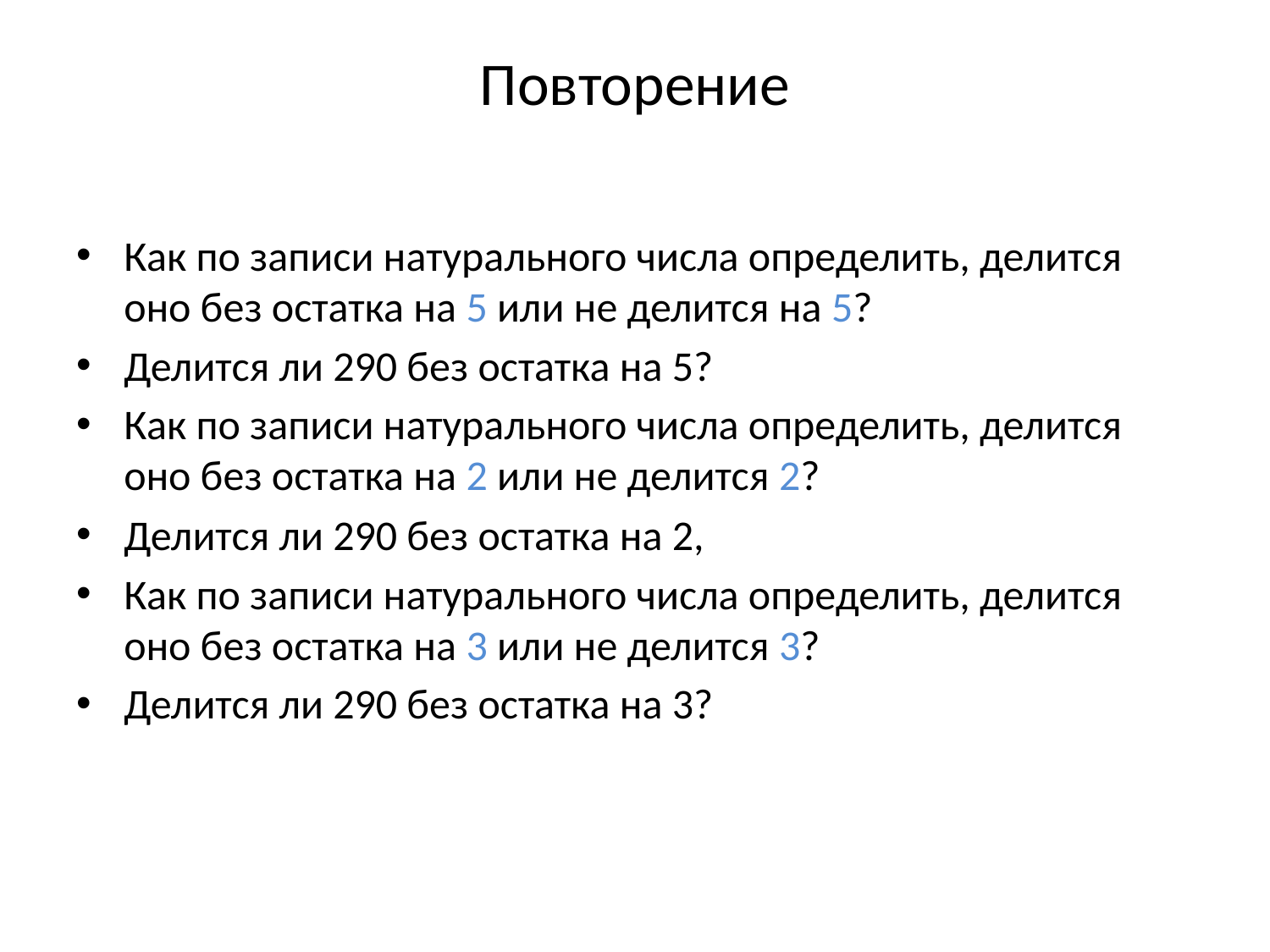

# Повторение
Как по записи натурального числа определить, делится оно без остатка на 5 или не делится на 5?
Делится ли 290 без остатка на 5?
Как по записи натурального числа определить, делится оно без остатка на 2 или не делится 2?
Делится ли 290 без остатка на 2,
Как по записи натурального числа определить, делится оно без остатка на 3 или не делится 3?
Делится ли 290 без остатка на 3?